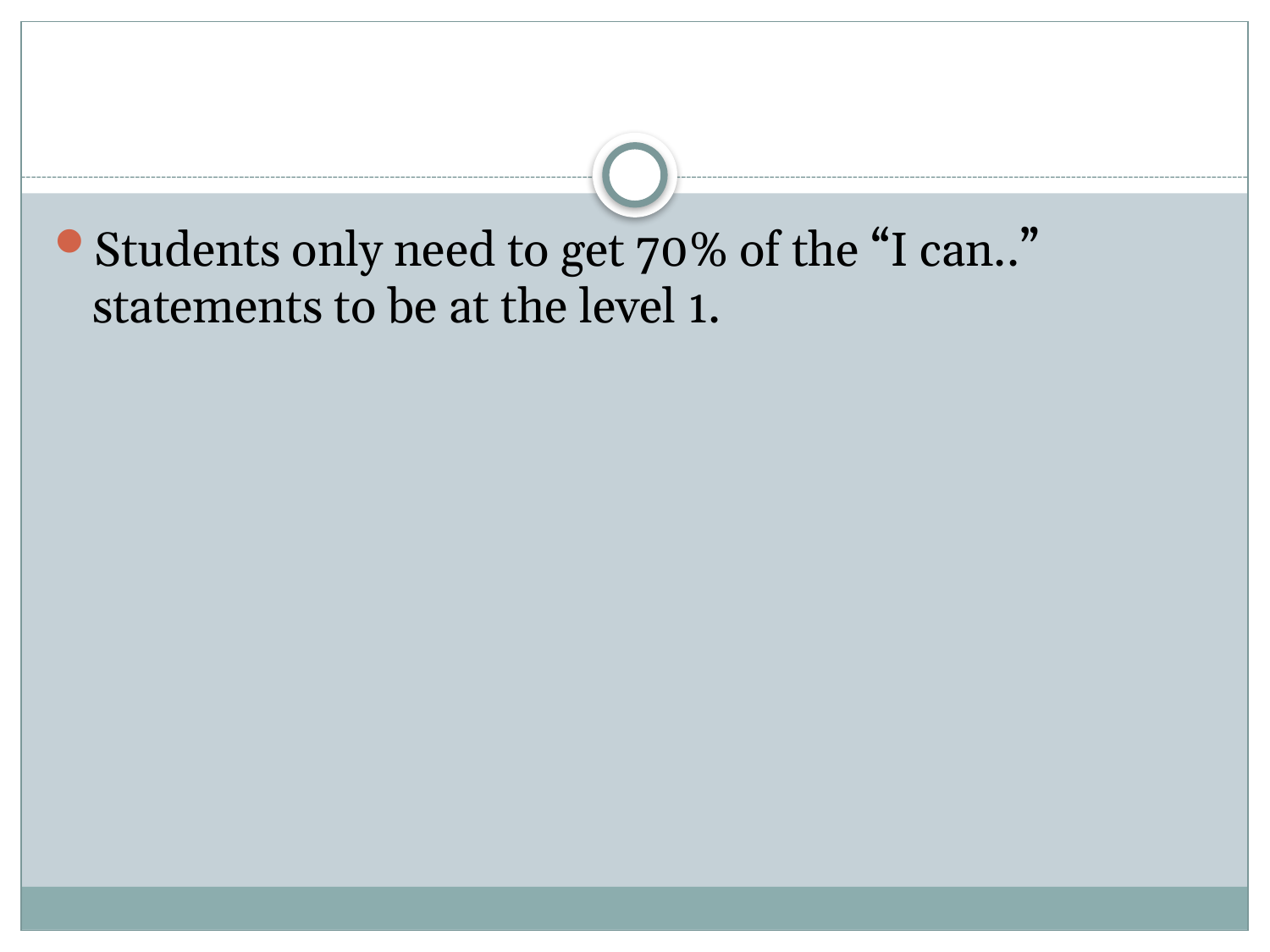

#
Students only need to get 70% of the “I can..” statements to be at the level 1.